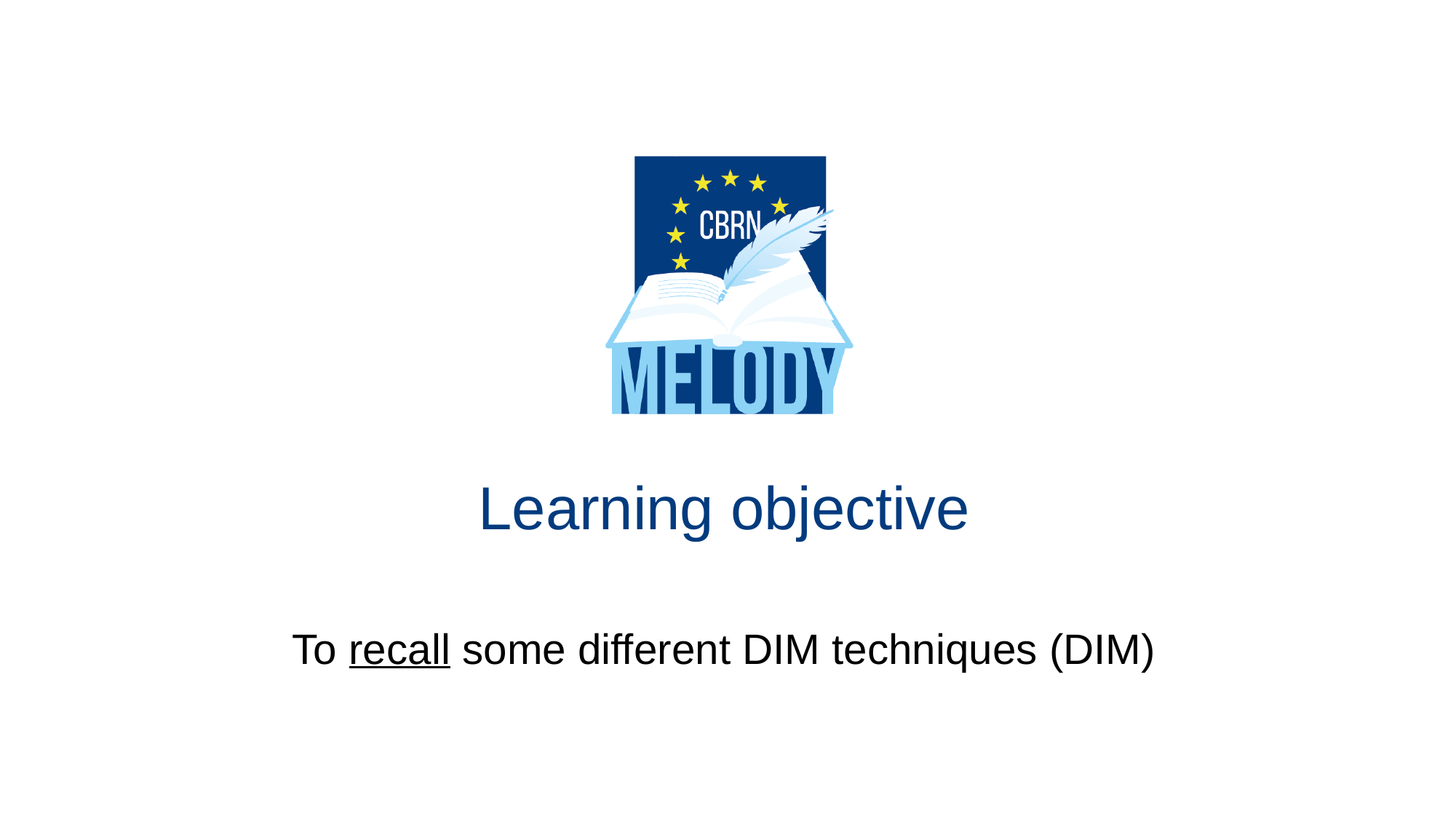

# Learning objective
To recall some different DIM techniques (DIM)